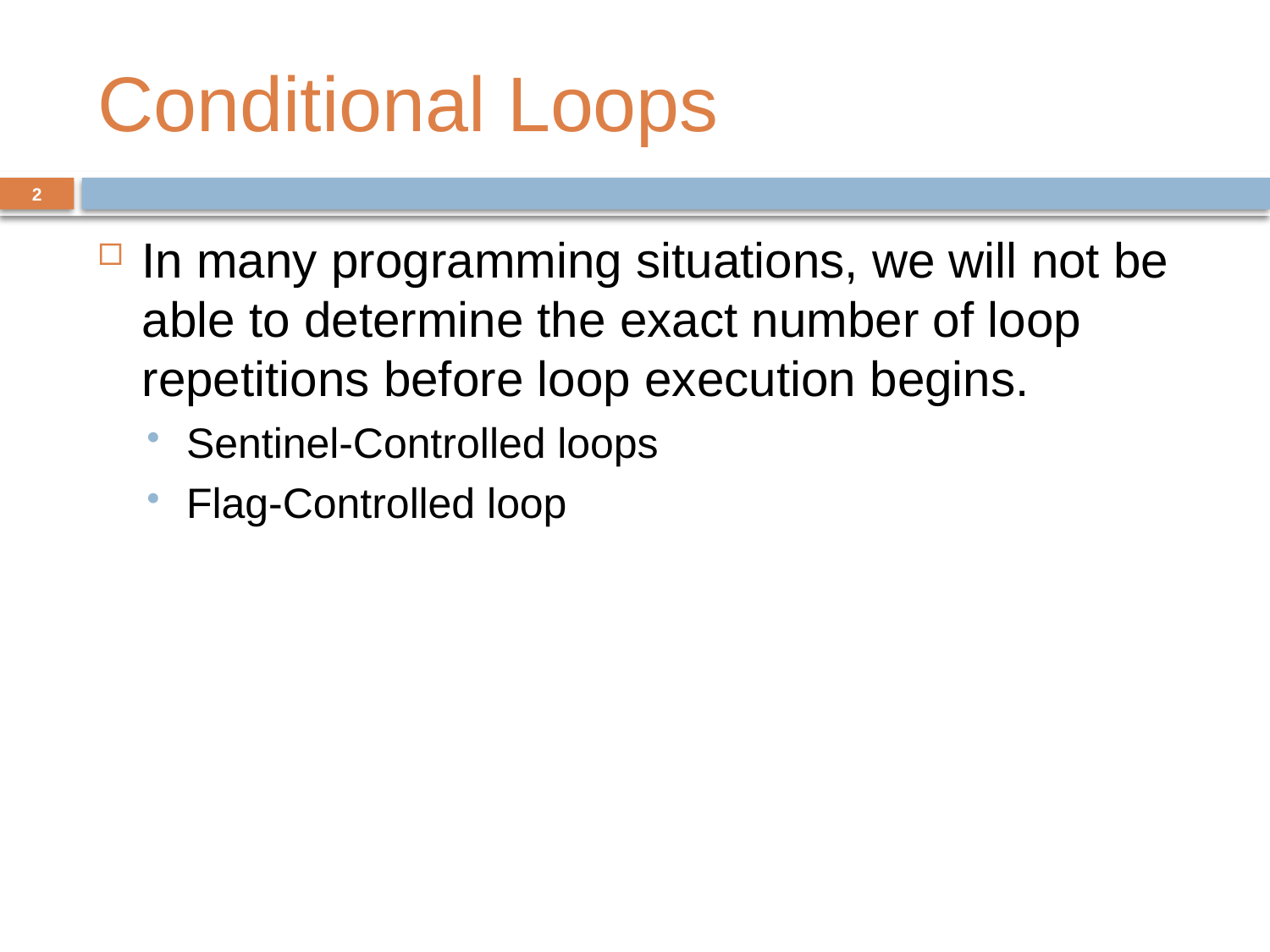

# Conditional Loops
2
In many programming situations, we will not be able to determine the exact number of loop repetitions before loop execution begins.
Sentinel-Controlled loops
Flag-Controlled loop